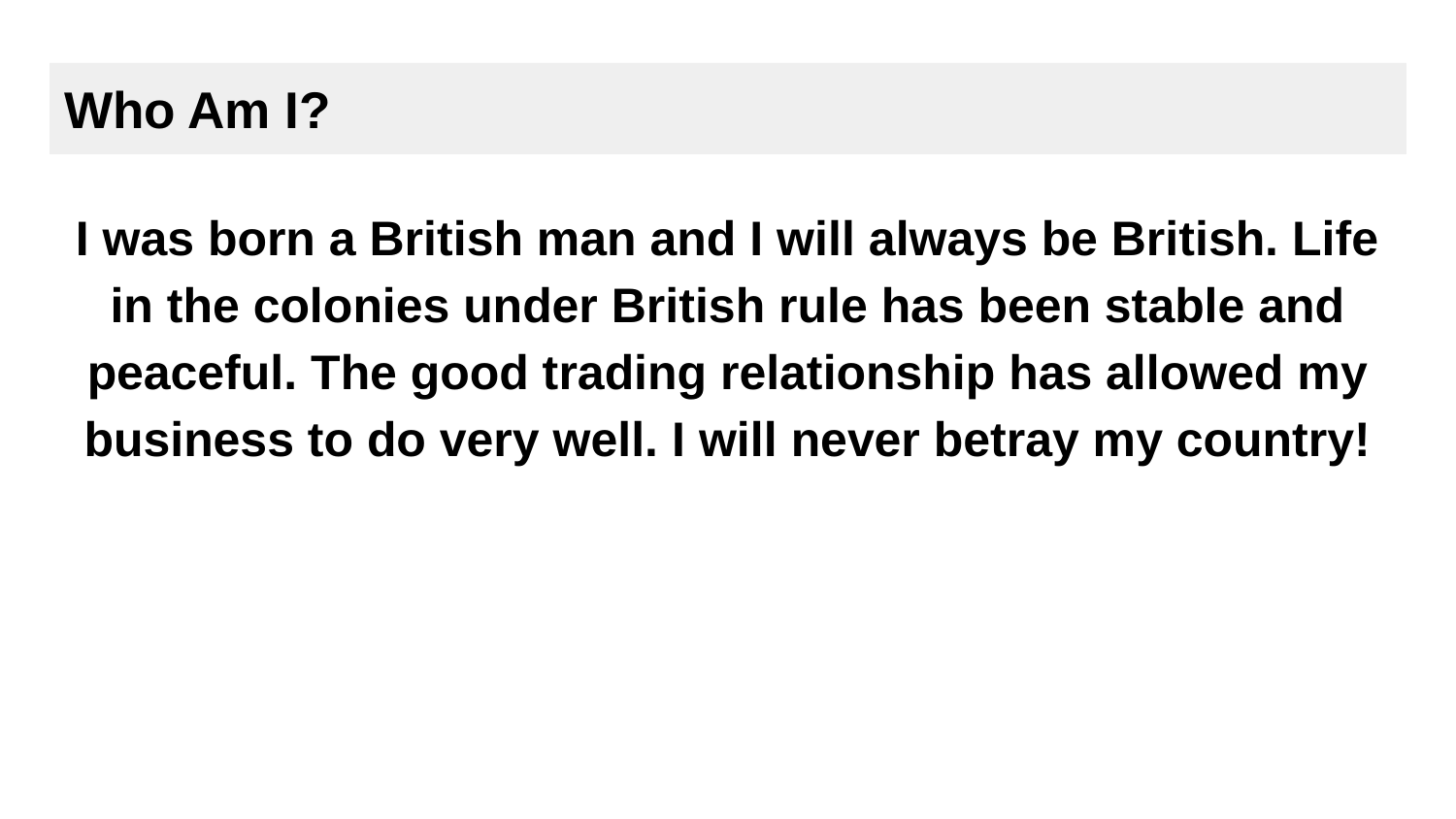

# Who Am I?
I was born a British man and I will always be British. Life in the colonies under British rule has been stable and peaceful. The good trading relationship has allowed my business to do very well. I will never betray my country!